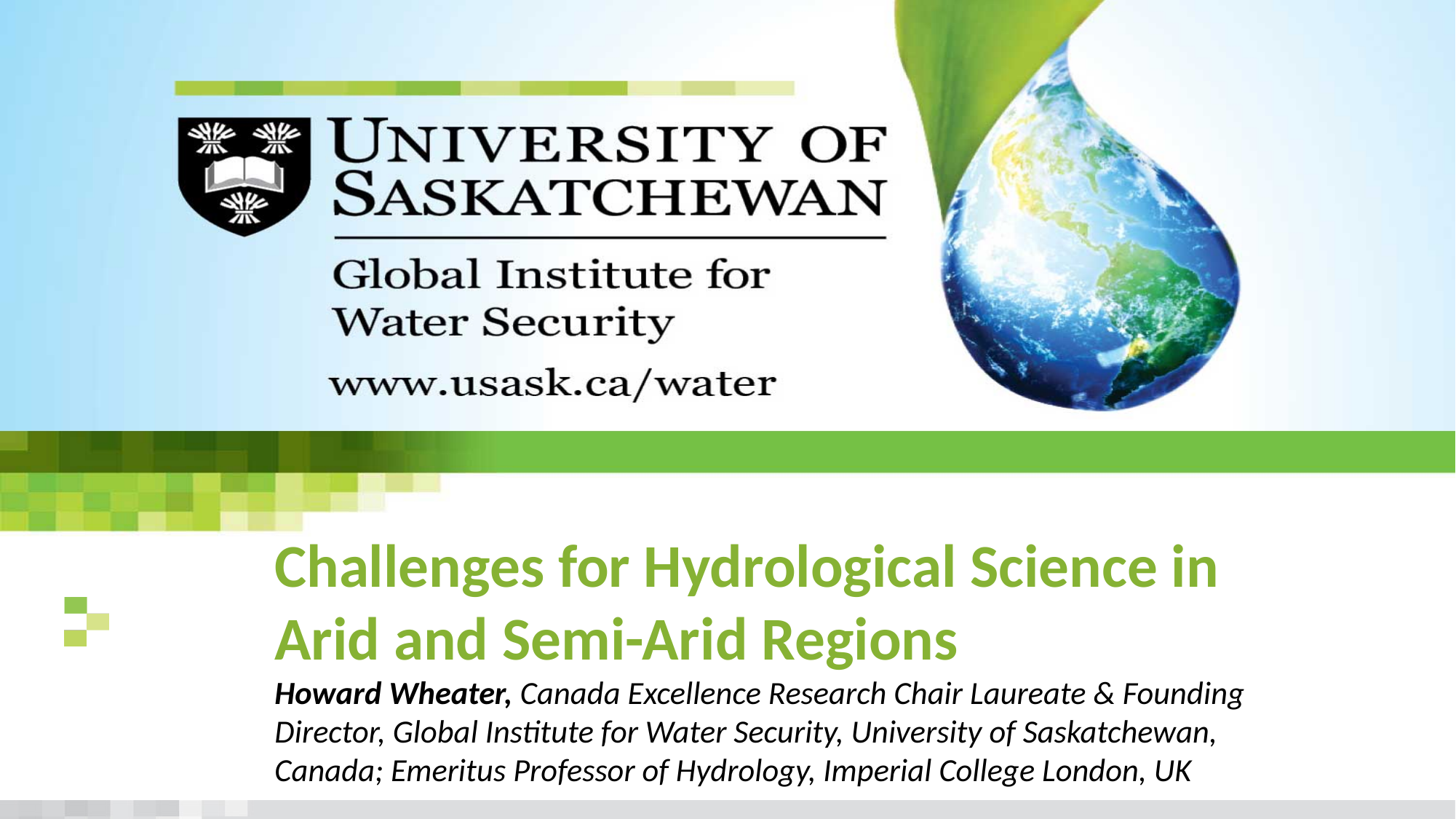

# Challenges for Hydrological Science in Arid and Semi-Arid Regions Howard Wheater, Canada Excellence Research Chair Laureate & Founding Director, Global Institute for Water Security, University of Saskatchewan, Canada; Emeritus Professor of Hydrology, Imperial College London, UK
International Conference on Water Security, June 18 2018